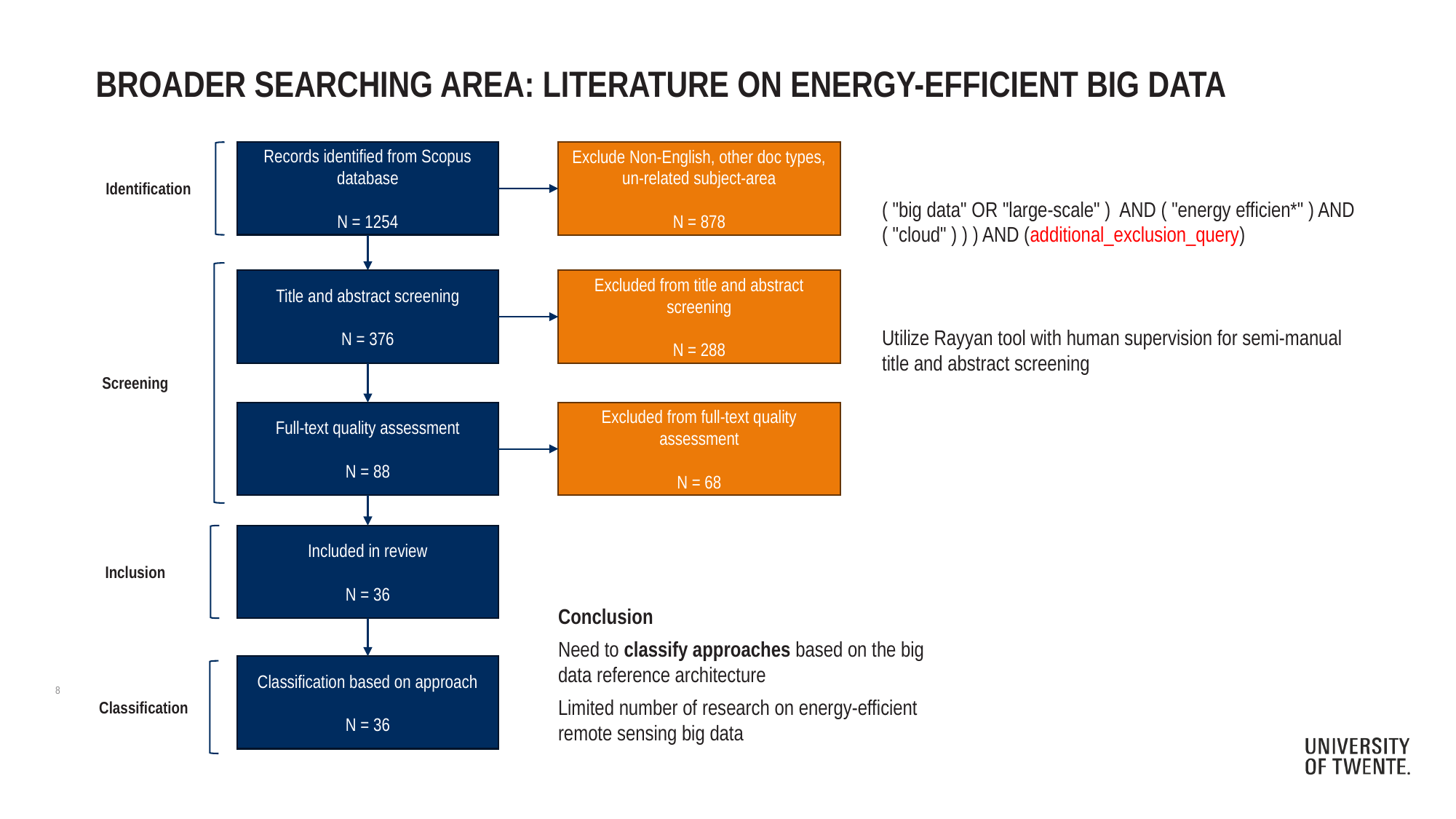

# Broader Searching Area: Literature on Energy-Efficient Big Data

Records identified from Scopus database

N = 1254
Exclude Non-English, other doc types, un-related subject-area

N = 878
Identification
( "big data" OR "large-scale" )  AND ( "energy efficien*" ) AND ( "cloud" ) ) ) AND (additional_exclusion_query)

Title and abstract screening

N = 376
Excluded from title and abstract screening

N = 288
Utilize Rayyan tool with human supervision for semi-manual title and abstract screening
Screening
Excluded from full-text quality assessment

N = 68
Full-text quality assessment

N = 88

Included in review

N = 36
Inclusion

Conclusion
Need to classify approaches based on the big data reference architecture
Limited number of research on energy-efficient remote sensing big data
Classification based on approach

N = 36

8
Classification
8